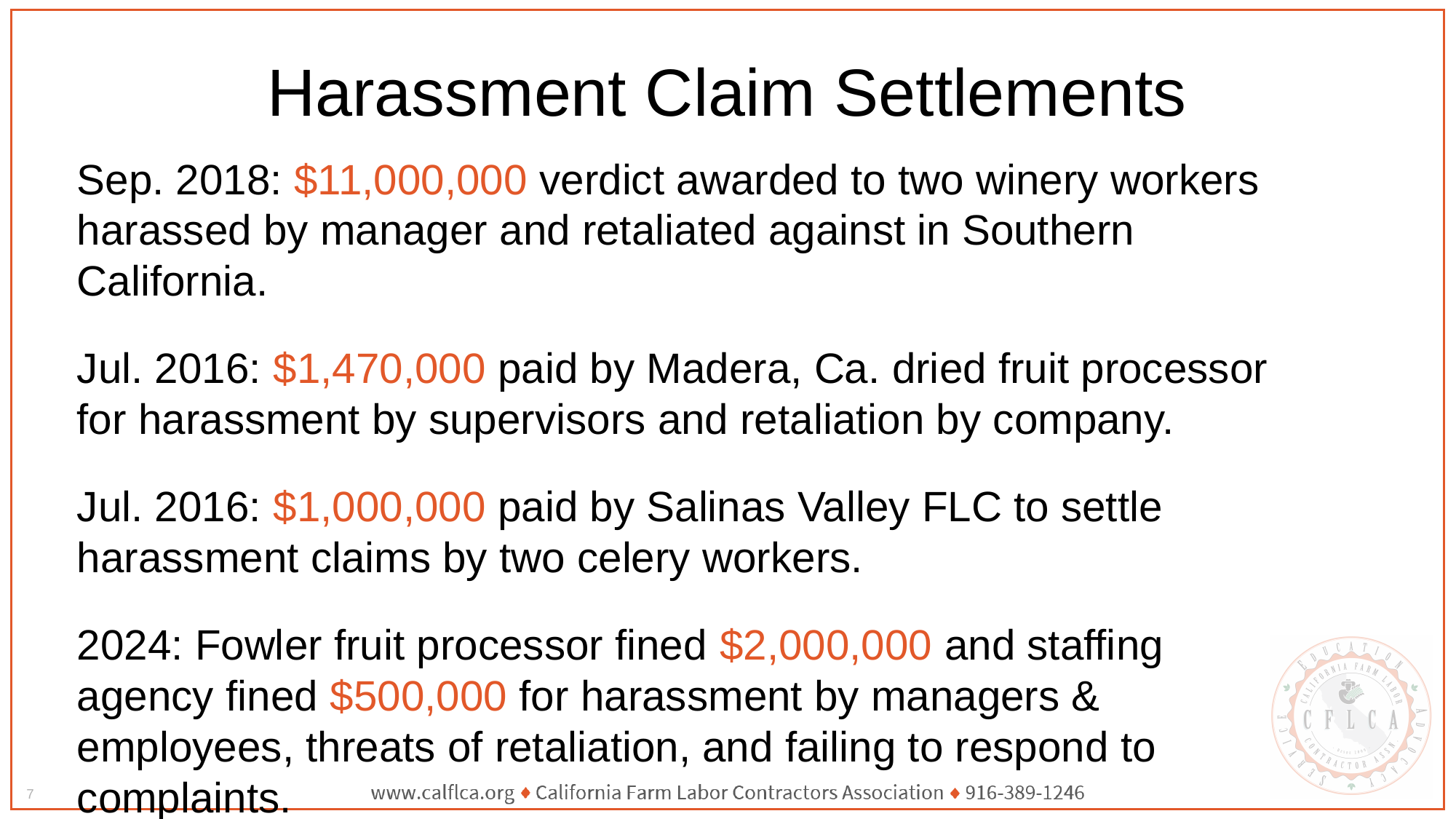

Harassment Claim Settlements
Sep. 2018: $11,000,000 verdict awarded to two winery workers harassed by manager and retaliated against in Southern California.
Jul. 2016: $1,470,000 paid by Madera, Ca. dried fruit processor for harassment by supervisors and retaliation by company.
Jul. 2016: $1,000,000 paid by Salinas Valley FLC to settle harassment claims by two celery workers.
2024: Fowler fruit processor fined $2,000,000 and staffing agency fined $500,000 for harassment by managers & employees, threats of retaliation, and failing to respond to complaints.
7